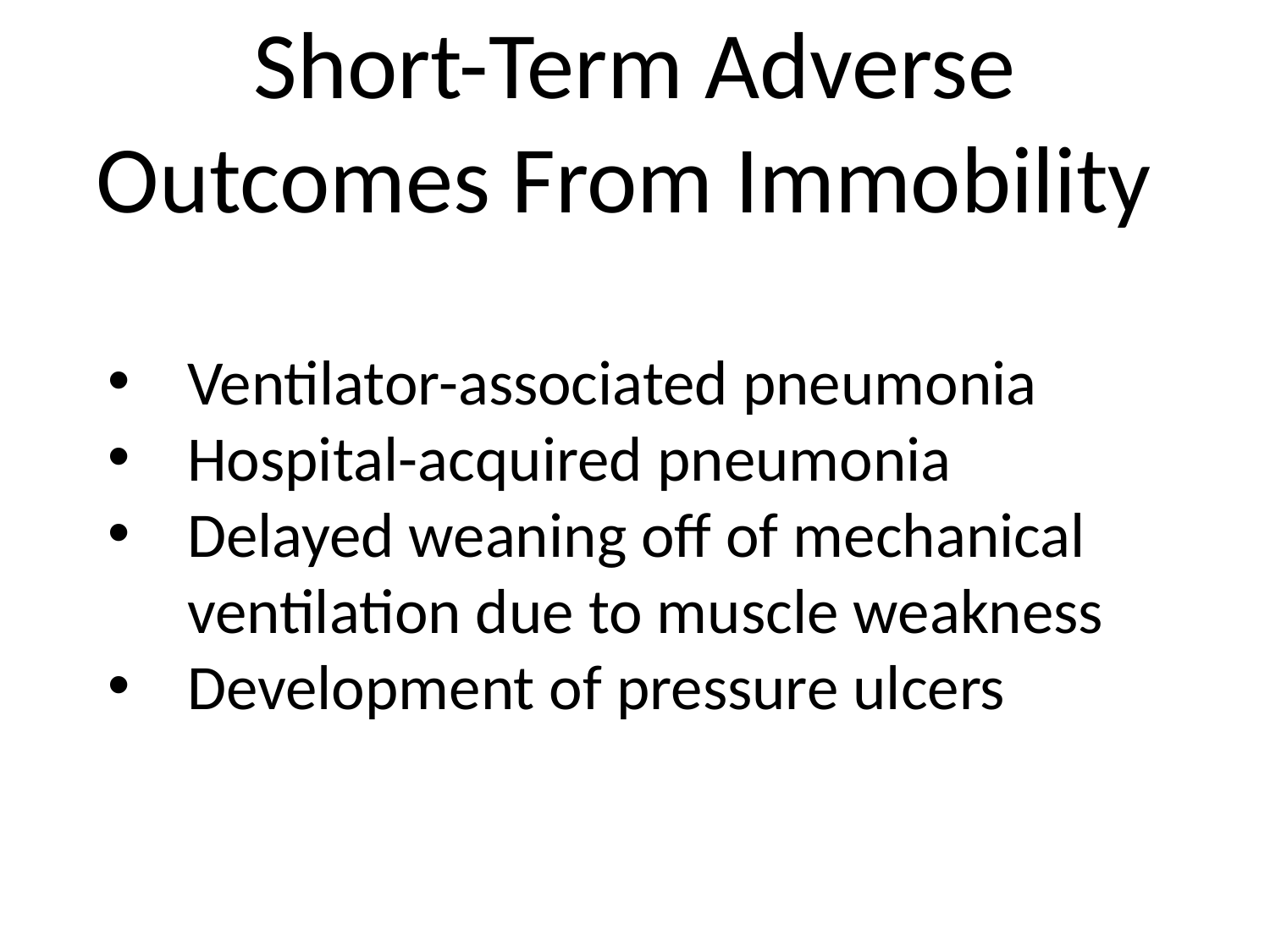

# Short-Term Adverse Outcomes From Immobility
Ventilator-associated pneumonia
Hospital-acquired pneumonia
Delayed weaning off of mechanical ventilation due to muscle weakness
Development of pressure ulcers